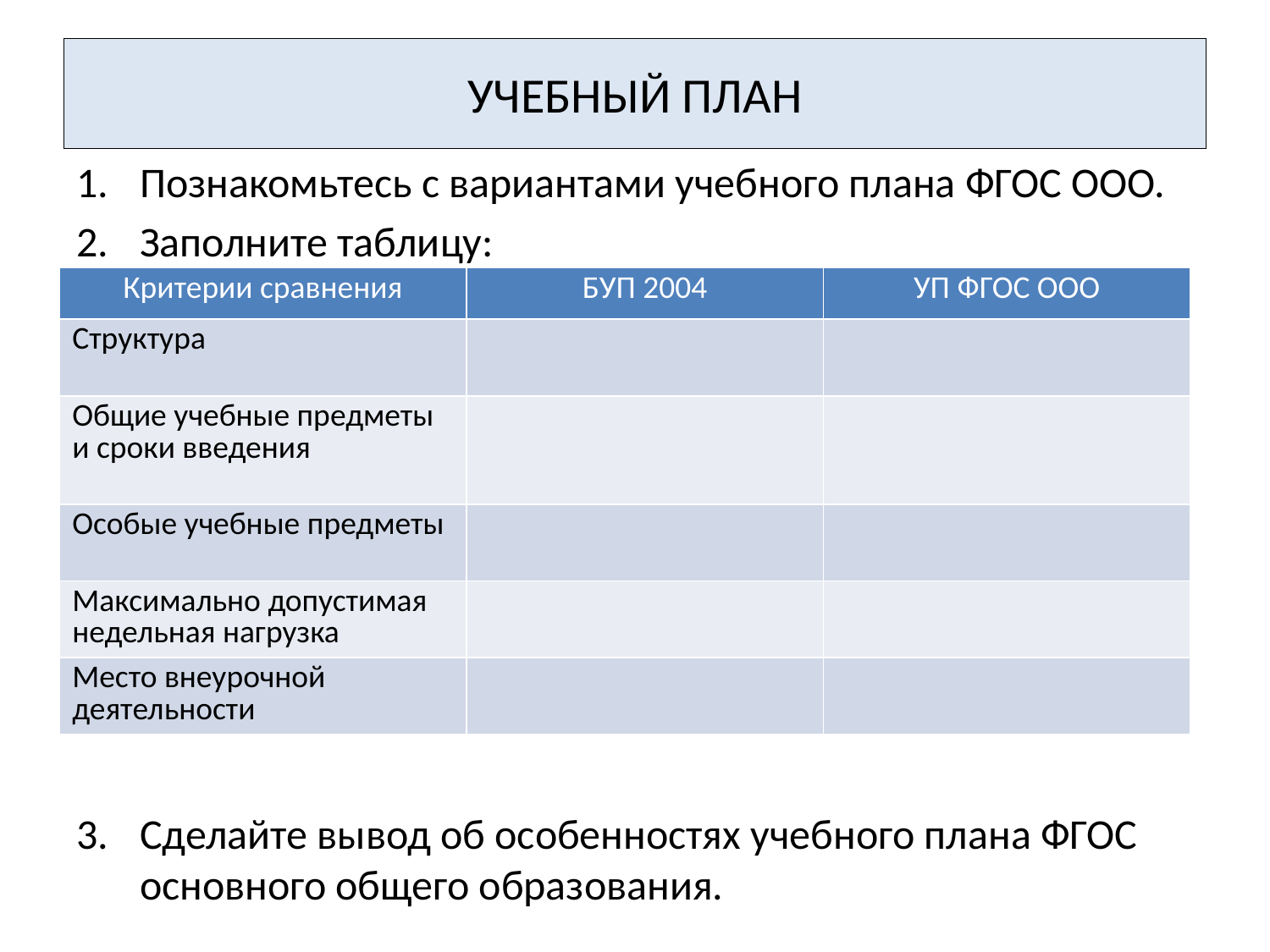

# УЧЕБНЫЙ ПЛАН
Познакомьтесь с вариантами учебного плана ФГОС ООО.
Заполните таблицу:

Сделайте вывод об особенностях учебного плана ФГОС основного общего образования.
| Критерии сравнения | БУП 2004 | УП ФГОС ООО |
| --- | --- | --- |
| Структура |  |  |
| Общие учебные предметы и сроки введения |  |  |
| Особые учебные предметы |  |  |
| Максимально допустимая недельная нагрузка |  |  |
| Место внеурочной деятельности |  |  |